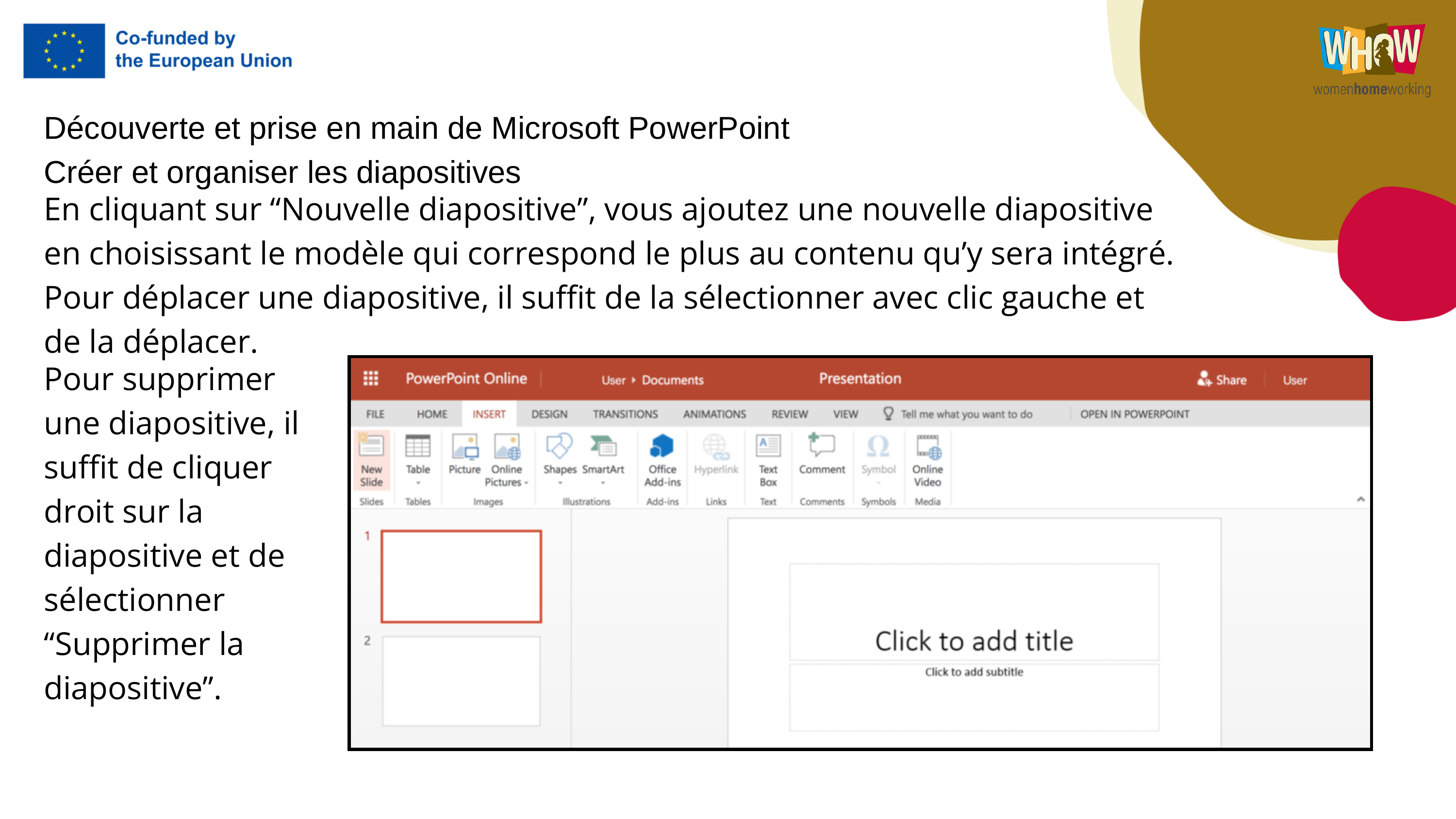

Découverte et prise en main de Microsoft PowerPoint
Créer et organiser les diapositives
En cliquant sur “Nouvelle diapositive”, vous ajoutez une nouvelle diapositive en choisissant le modèle qui correspond le plus au contenu qu’y sera intégré. Pour déplacer une diapositive, il suffit de la sélectionner avec clic gauche et de la déplacer.
Pour supprimer une diapositive, il suffit de cliquer droit sur la diapositive et de sélectionner “Supprimer la diapositive”.